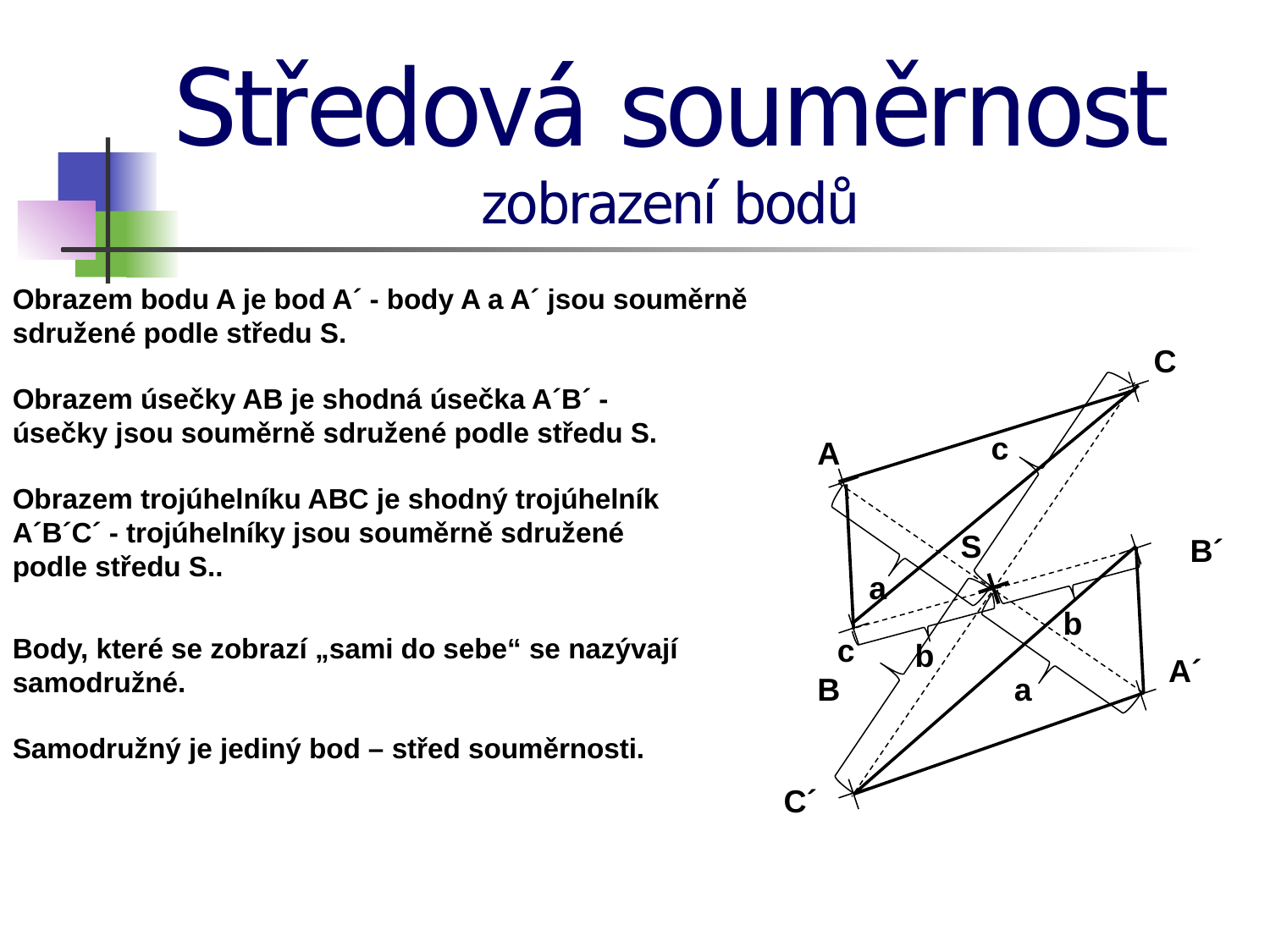

Středová souměrnost
zobrazení bodů
Obrazem bodu A je bod A´ - body A a A´ jsou souměrně sdružené podle středu S.
C

Obrazem úsečky AB je shodná úsečka A´B´ - úsečky jsou souměrně sdružené podle středu S.
c
A

Obrazem trojúhelníku ABC je shodný trojúhelník A´B´C´ - trojúhelníky jsou souměrně sdružené podle středu S..

S
B´

a

b
c
Body, které se zobrazí „sami do sebe“ se nazývají samodružné.
b
A´
B
a
Samodružný je jediný bod – střed souměrnosti.
C´